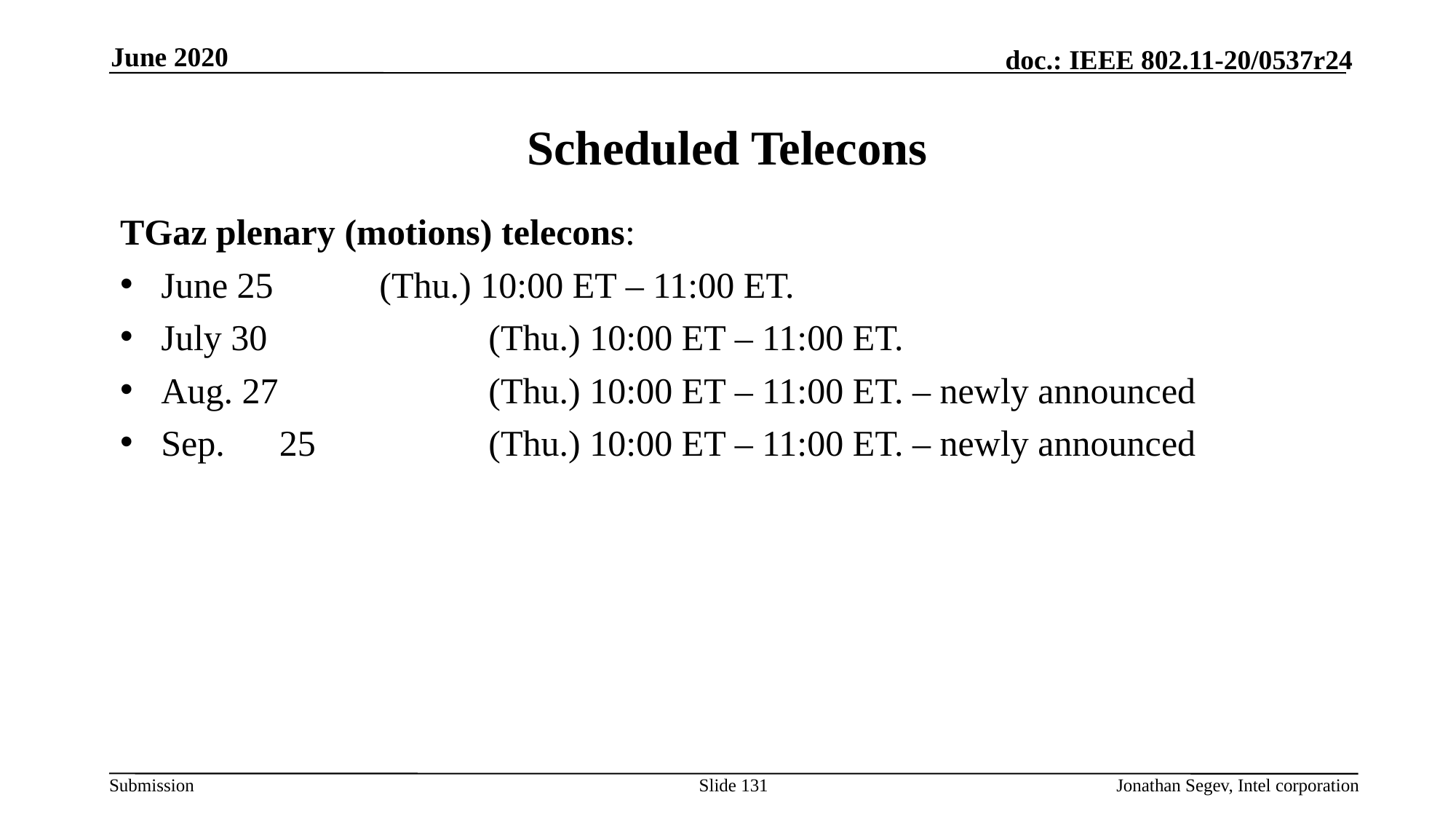

June 2020
# Scheduled Telecons
TGaz plenary (motions) telecons:
June 25 	(Thu.) 10:00 ET – 11:00 ET.
July 30 		(Thu.) 10:00 ET – 11:00 ET.
Aug. 27		(Thu.) 10:00 ET – 11:00 ET. – newly announced
Sep.	 25		(Thu.) 10:00 ET – 11:00 ET. – newly announced

Slide 131
Jonathan Segev, Intel corporation